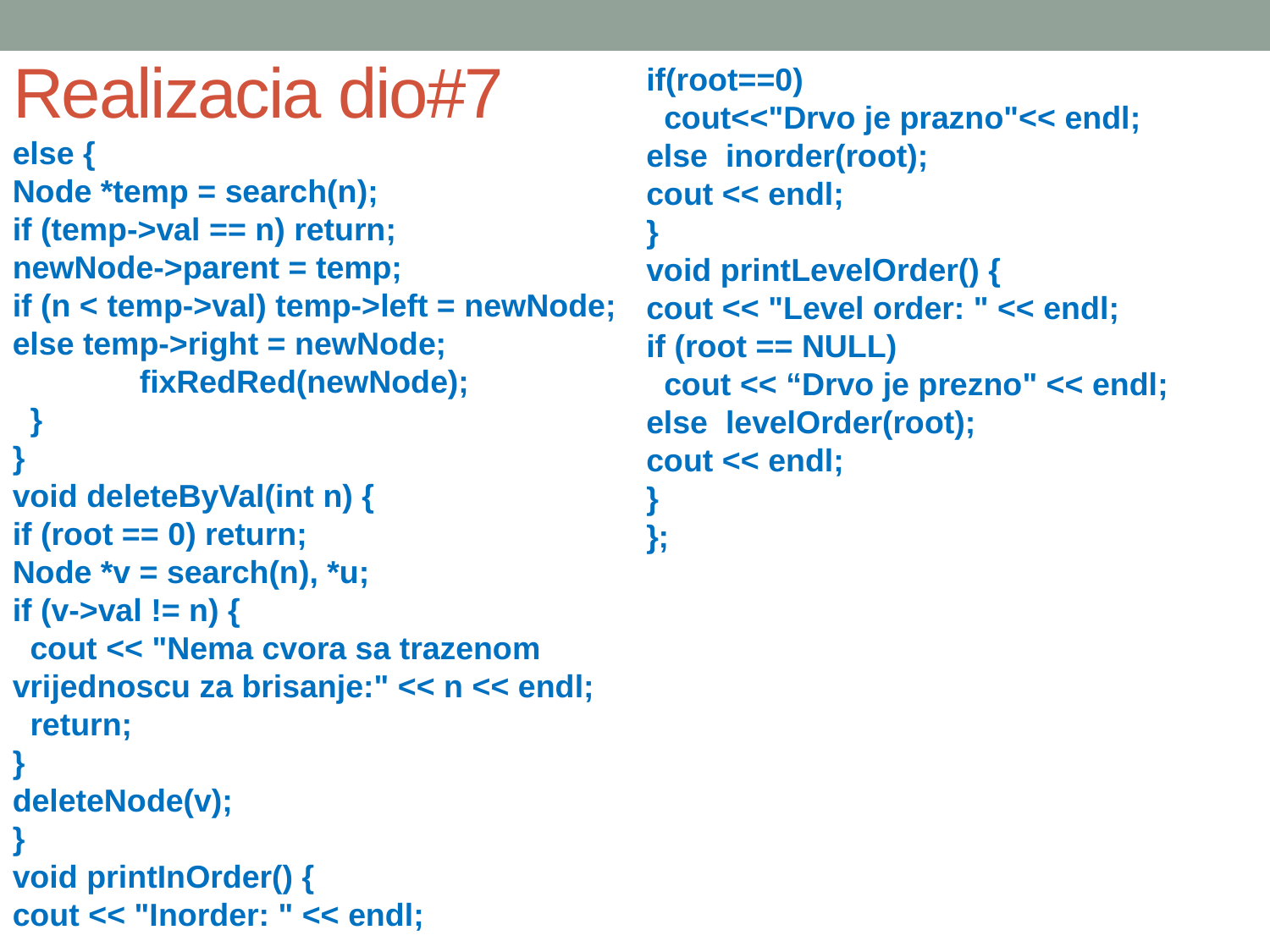

# Realizacia dio#7
if(root==0)
  cout<<"Drvo je prazno"<< endl;
else  inorder(root);
cout << endl;
}
void printLevelOrder() {
cout << "Level order: " << endl;
if (root == NULL)
  cout << “Drvo je prezno" << endl;
else  levelOrder(root);
cout << endl;
}
};
else {
Node *temp = search(n);
if (temp->val == n) return;
newNode->parent = temp;
if (n < temp->val) temp->left = newNode;
else temp->right = newNode;
	fixRedRed(newNode);
  }
}
void deleteByVal(int n) {
if (root == 0) return;
Node *v = search(n), *u;
if (v->val != n) {
  cout << "Nema cvora sa trazenom vrijednoscu za brisanje:" << n << endl;
  return;
}
deleteNode(v);
}
void printInOrder() {
cout << "Inorder: " << endl;